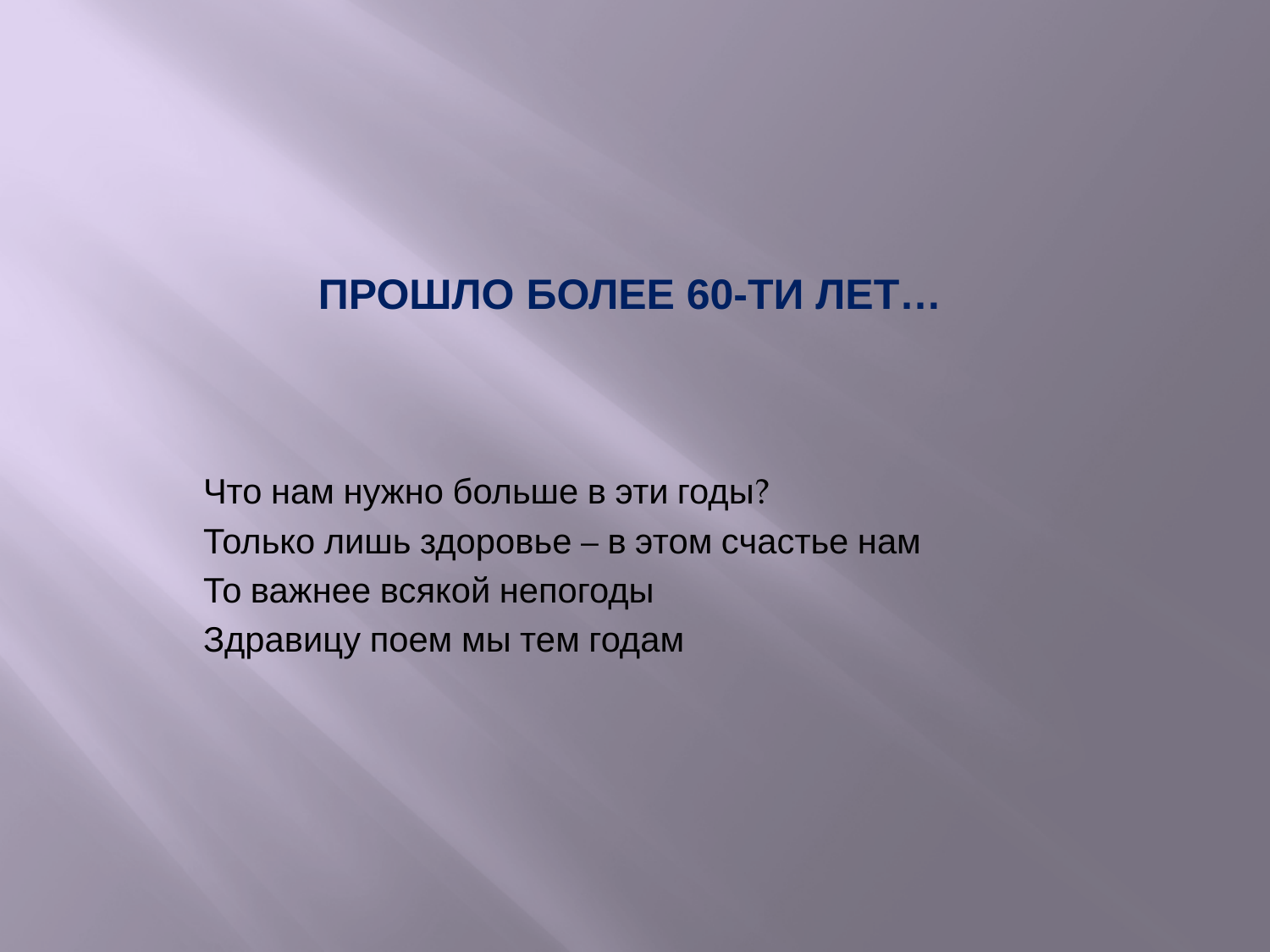

# Прошло более 60-ти лет…
Что нам нужно больше в эти годы?
Только лишь здоровье – в этом счастье нам
То важнее всякой непогоды
Здравицу поем мы тем годам